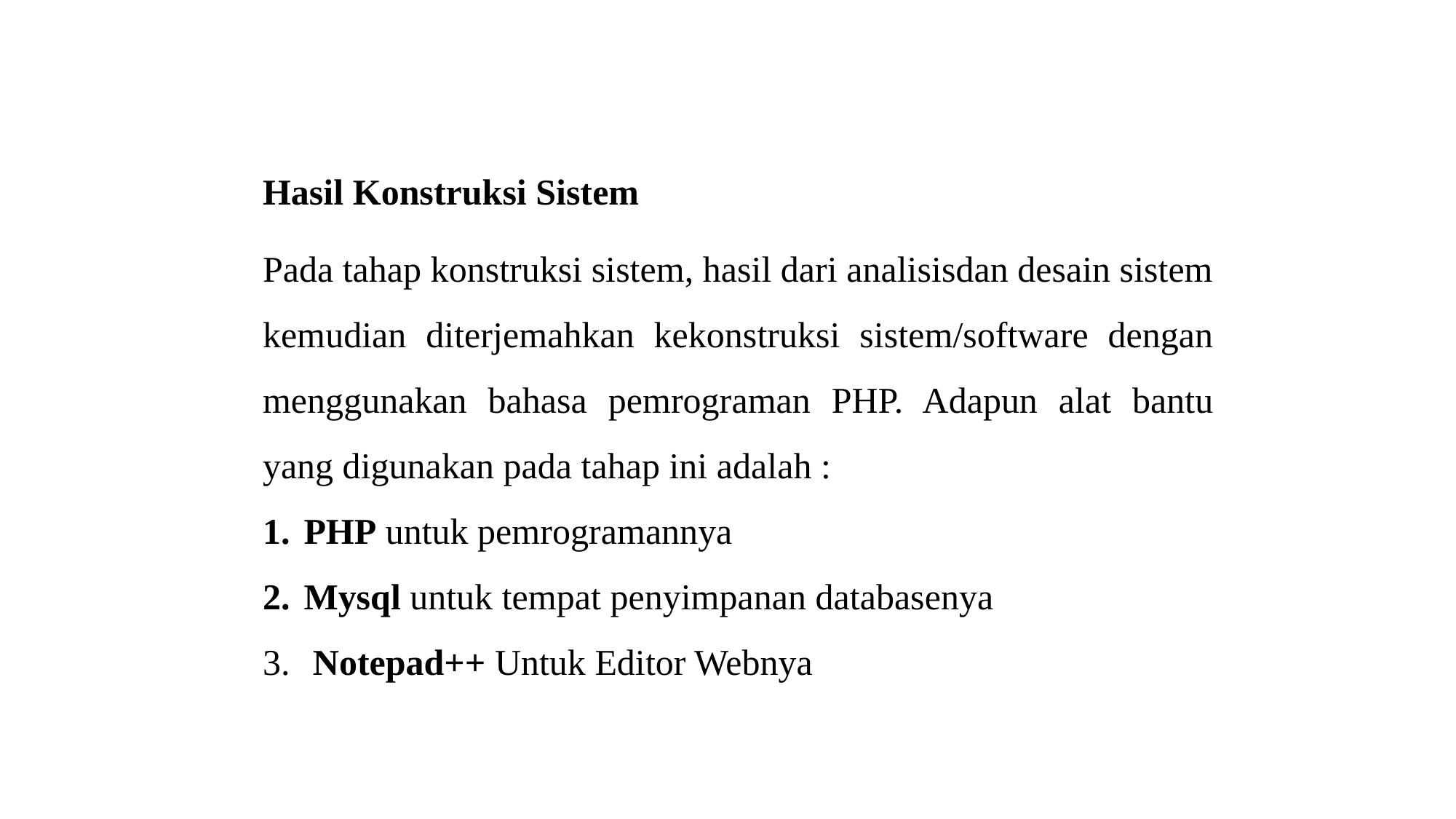

Hasil Konstruksi Sistem
Pada tahap konstruksi sistem, hasil dari analisisdan desain sistem kemudian diterjemahkan kekonstruksi sistem/software dengan menggunakan bahasa pemrograman PHP. Adapun alat bantu yang digunakan pada tahap ini adalah :
PHP untuk pemrogramannya
Mysql untuk tempat penyimpanan databasenya
 Notepad++ Untuk Editor Webnya